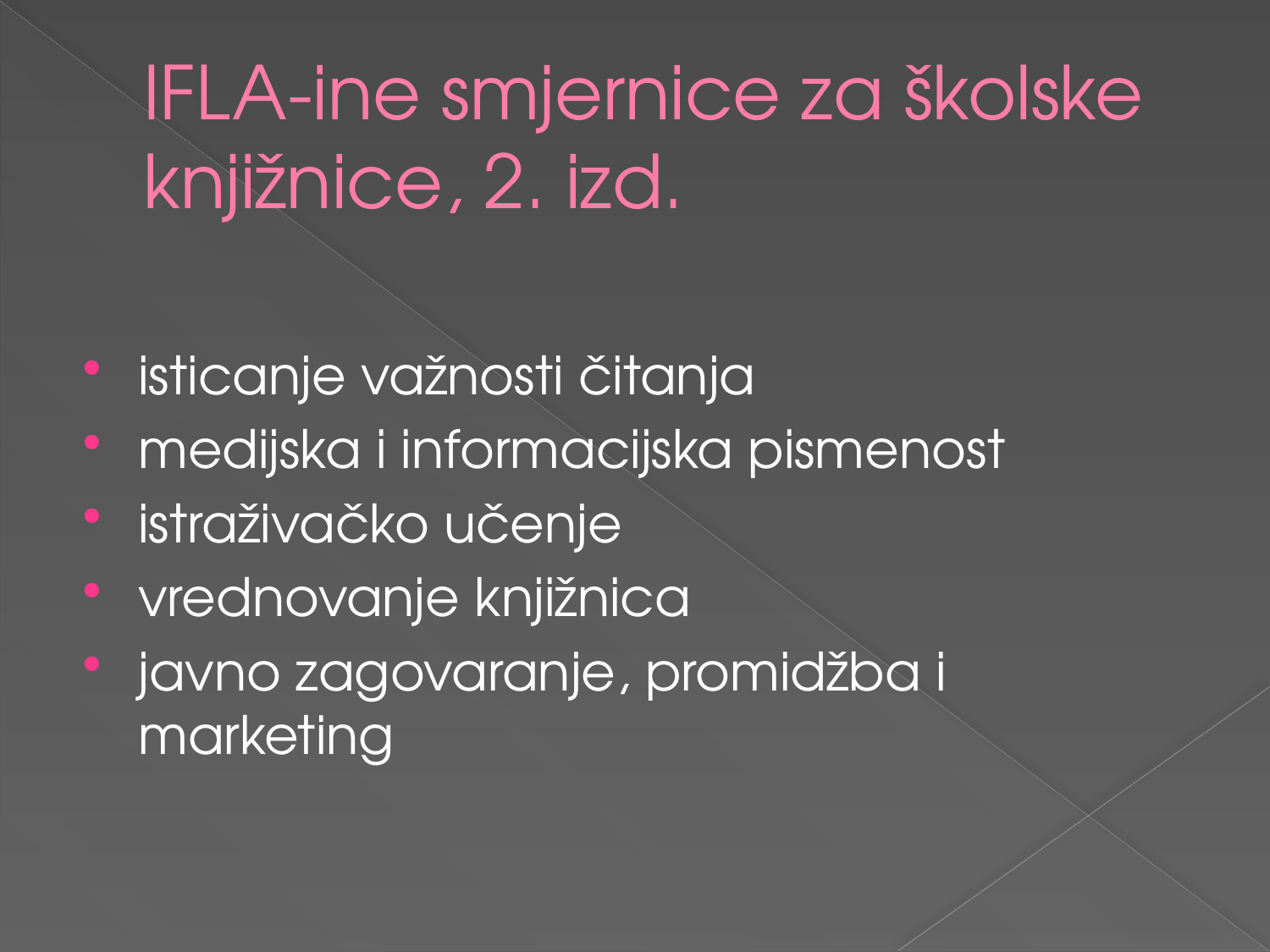

# IFLA-ine smjernice za školske knjižnice, 2. izd.

isticanje važnosti čitanja
medijska i informacijska pismenost
istraživačko učenje
vrednovanje knjižnica
javno zagovaranje, promidžba i marketing